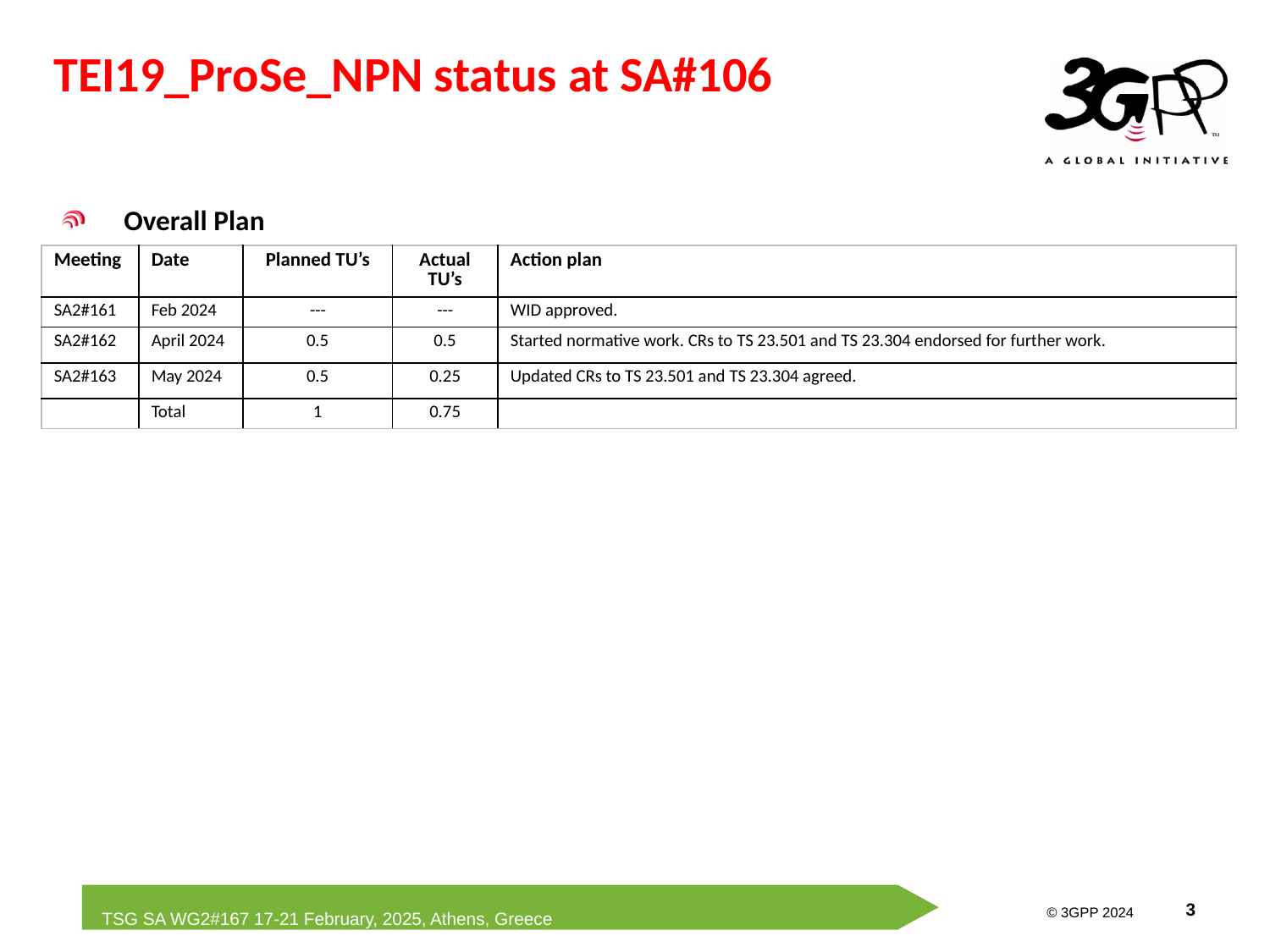

TEI19_ProSe_NPN status at SA#106

Overall Plan

| Meeting | Date | Planned TU’s | Actual TU’s | Action plan |
| --- | --- | --- | --- | --- |
| SA2#161 | Feb 2024 | --- | --- | WID approved. |
| SA2#162 | April 2024 | 0.5 | 0.5 | Started normative work. CRs to TS 23.501 and TS 23.304 endorsed for further work. |
| SA2#163 | May 2024 | 0.5 | 0.25 | Updated CRs to TS 23.501 and TS 23.304 agreed. |
|  | Total | 1 | 0.75 |  |